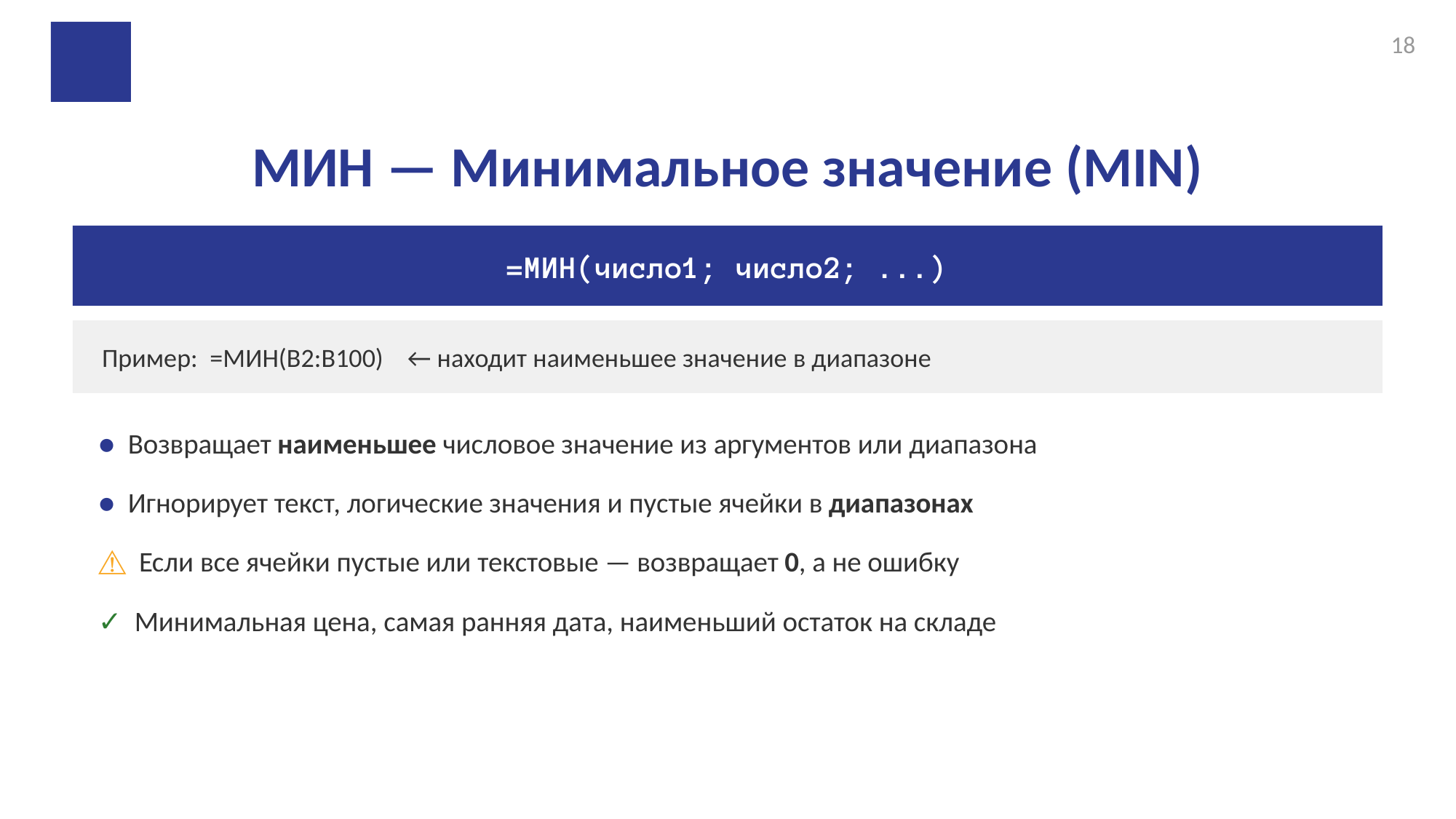

18

МИН — Минимальное значение (MIN)

=МИН(число1; число2; ...)

Пример:  =МИН(B2:B100)    ← находит наименьшее значение в диапазоне
●  Возвращает наименьшее числовое значение из аргументов или диапазона
●  Игнорирует текст, логические значения и пустые ячейки в диапазонах
⚠  Если все ячейки пустые или текстовые — возвращает 0, а не ошибку
✓  Минимальная цена, самая ранняя дата, наименьший остаток на складе